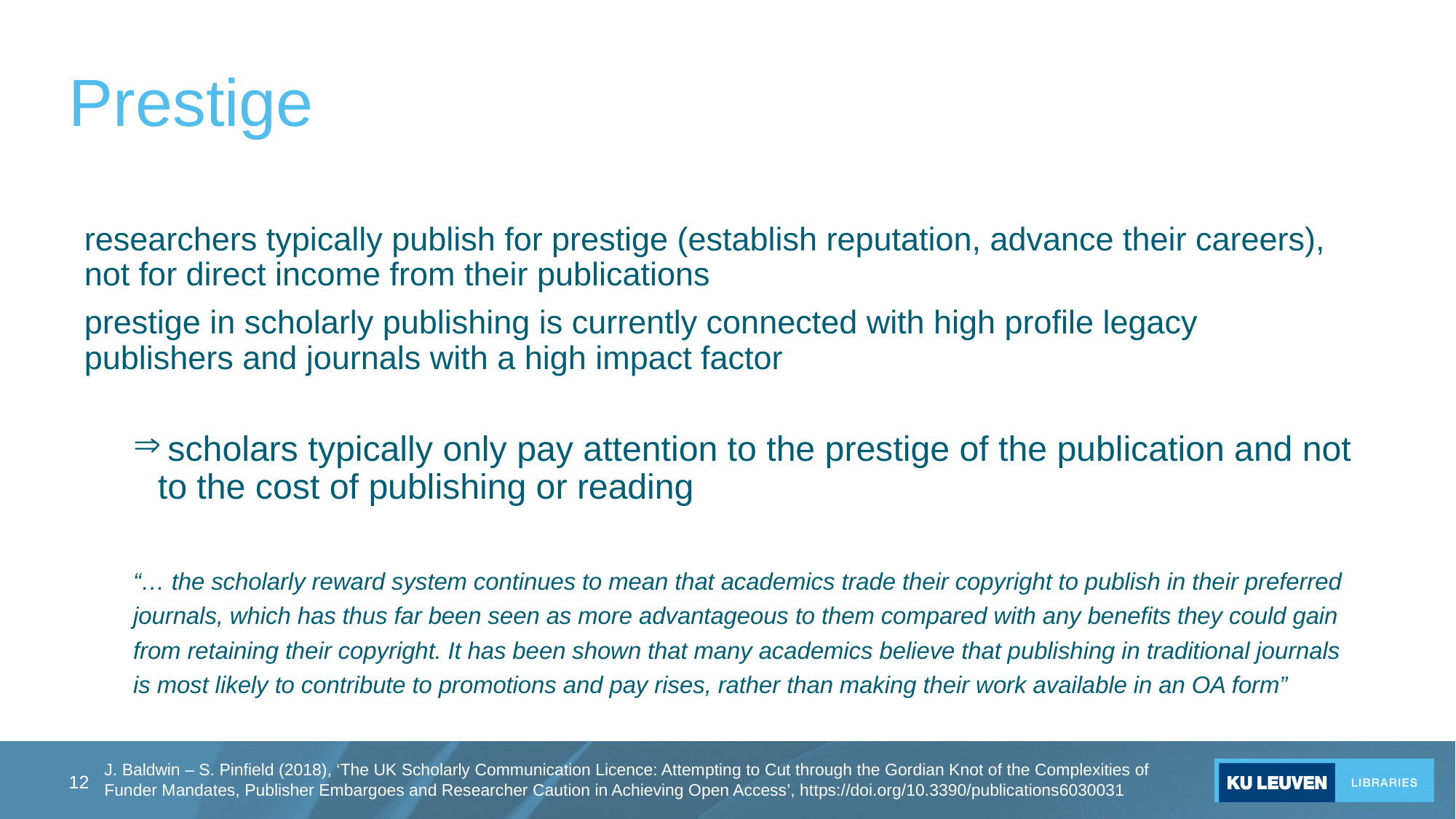

# Prestige
researchers typically publish for prestige (establish reputation, advance their careers), not for direct income from their publications
prestige in scholarly publishing is currently connected with high profile legacy publishers and journals with a high impact factor

 scholars typically only pay attention to the prestige of the publication and not to the cost of publishing or reading

“… the scholarly reward system continues to mean that academics trade their copyright to publish in their preferred journals, which has thus far been seen as more advantageous to them compared with any benefits they could gain from retaining their copyright. It has been shown that many academics believe that publishing in traditional journals is most likely to contribute to promotions and pay rises, rather than making their work available in an OA form”

12
J. Baldwin – S. Pinfield (2018), ‘The UK Scholarly Communication Licence: Attempting to Cut through the Gordian Knot of the Complexities of Funder Mandates, Publisher Embargoes and Researcher Caution in Achieving Open Access’, https://doi.org/10.3390/publications6030031